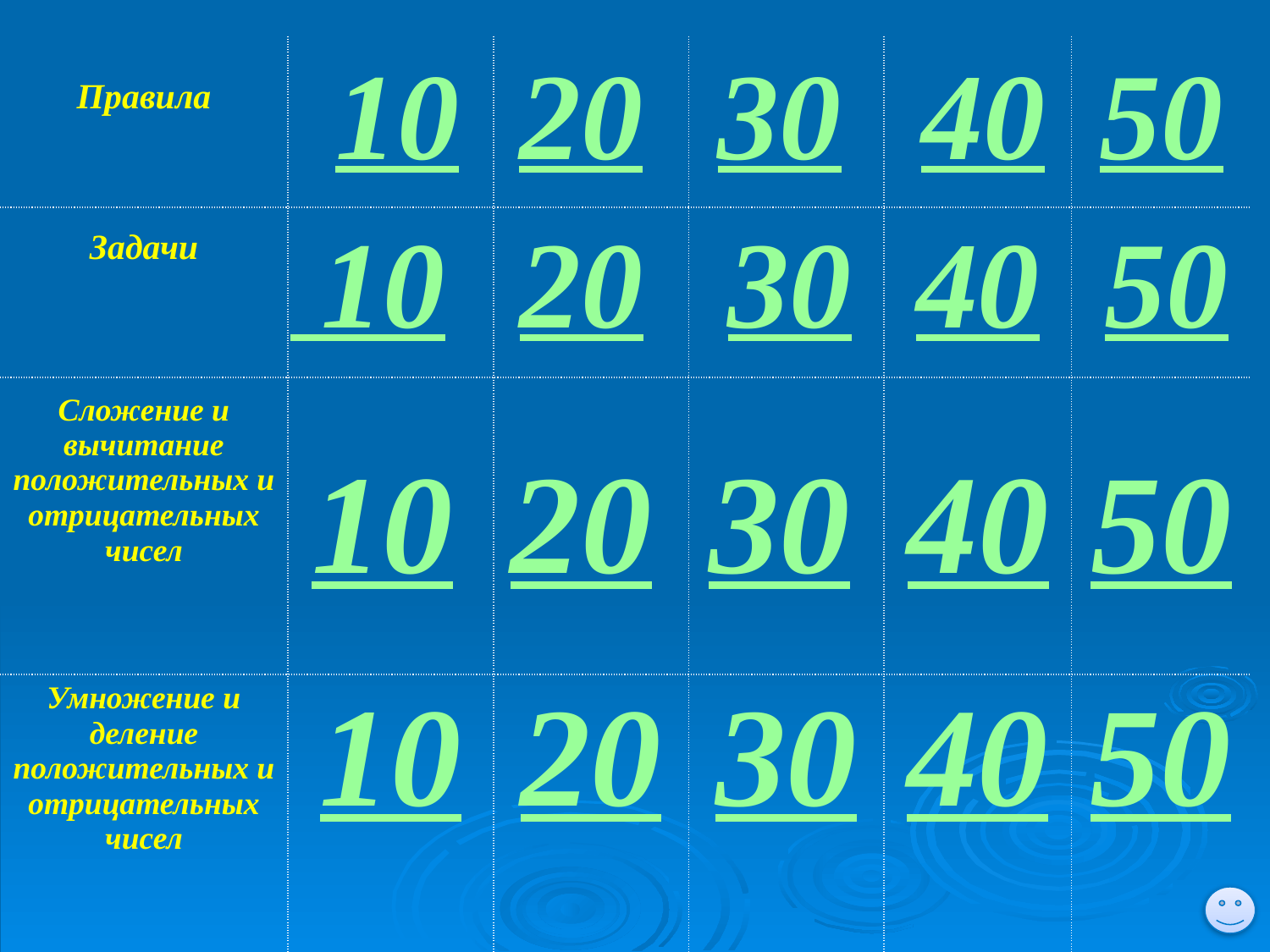

10
20
30
40
50
| Правила |  |  |  |  |  |
| --- | --- | --- | --- | --- | --- |
| Задачи |  |  |  |  |  |
| Сложение и вычитание положительных и отрицательных чисел |  |  |  |  |  |
| Умножение и деление положительных и отрицательных чисел | 10 | 20 | 30 | 40 | 50 |

 10
20
30
40
50
10
20
30
40
50